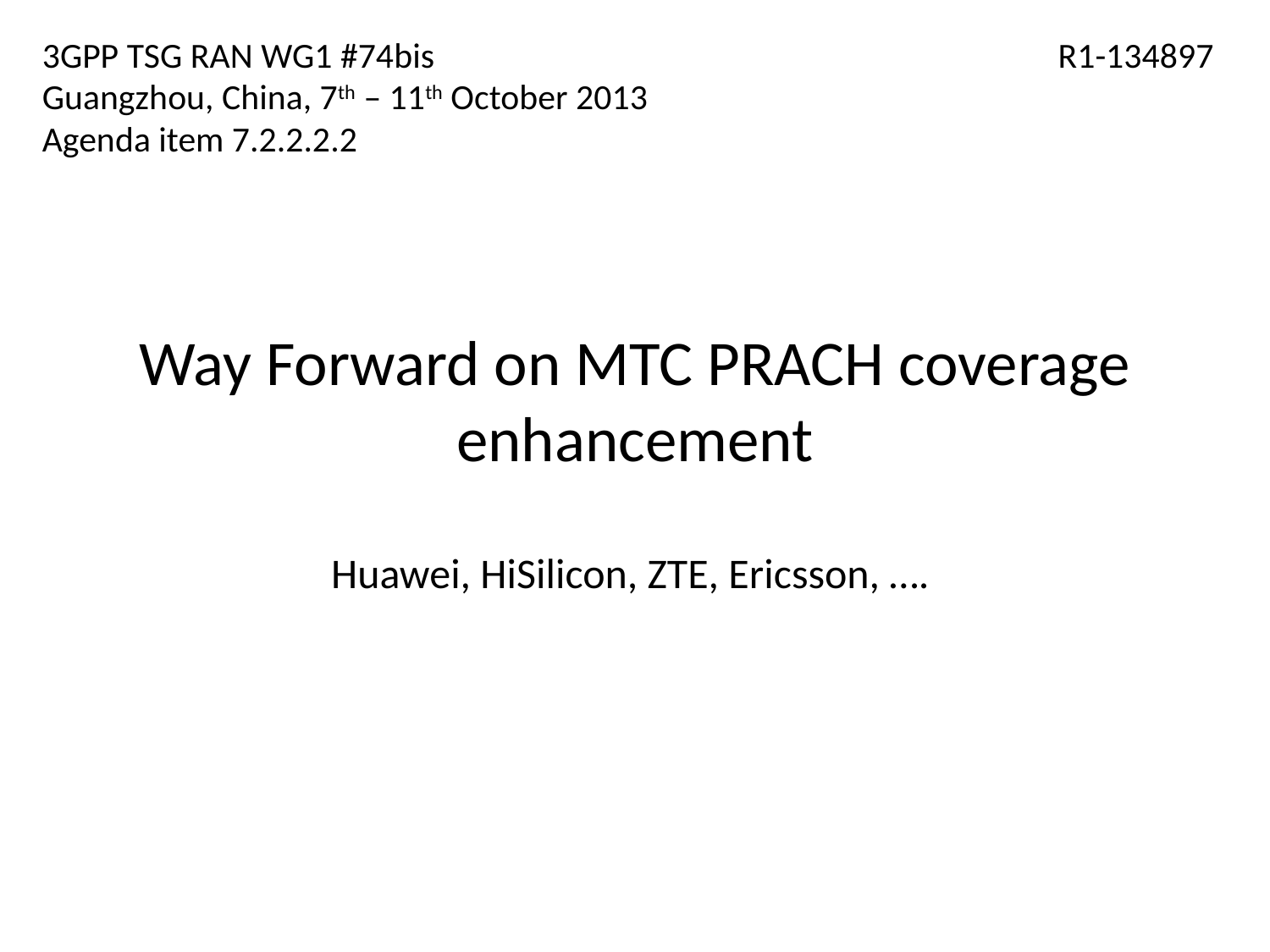

3GPP TSG RAN WG1 #74bis
Guangzhou, China, 7th – 11th October 2013
Agenda item 7.2.2.2.2
R1-134897
# Way Forward on MTC PRACH coverage enhancement
Huawei, HiSilicon, ZTE, Ericsson, ….